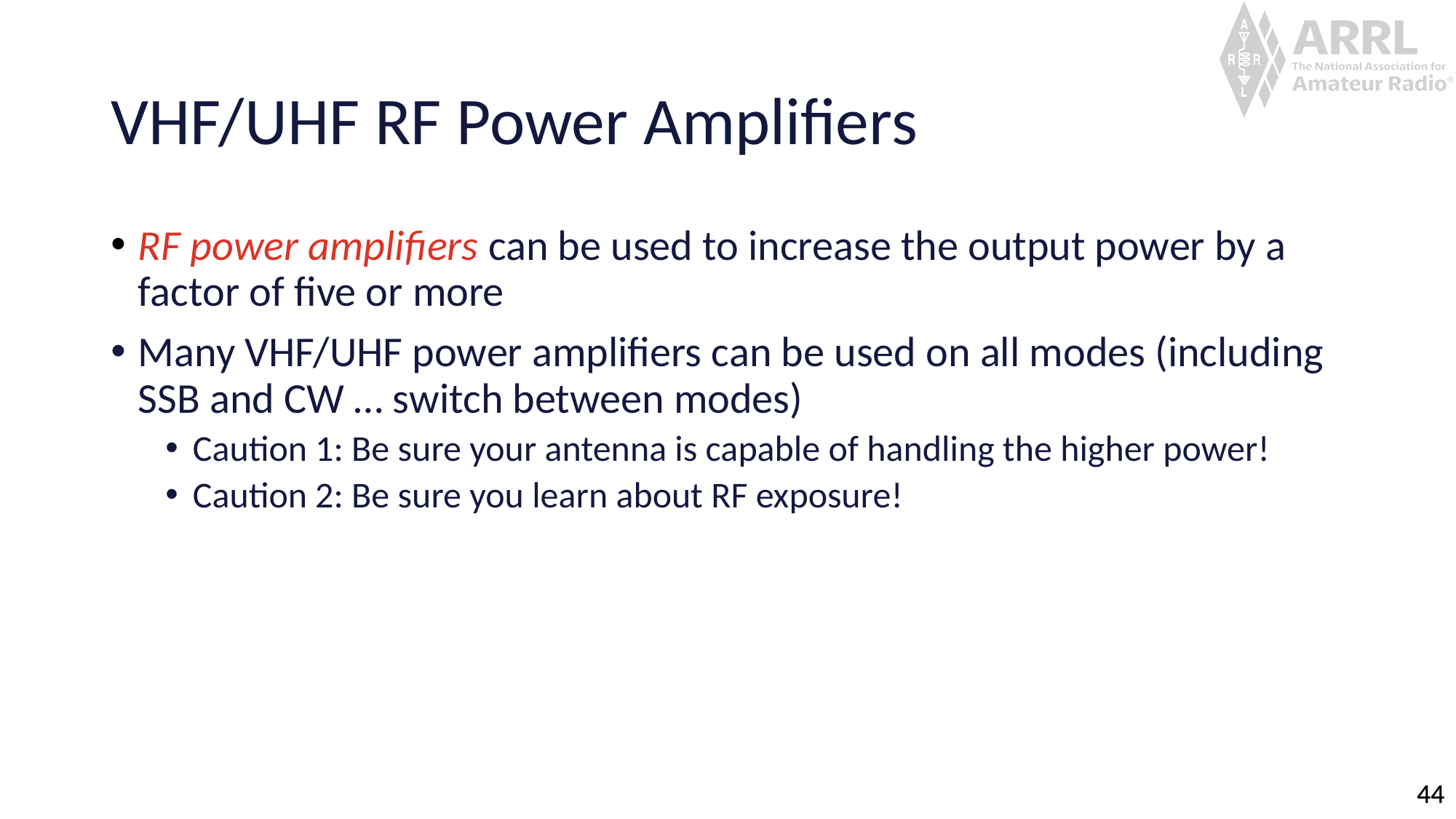

# VHF/UHF RF Power Amplifiers
RF power amplifiers can be used to increase the output power by a factor of five or more
Many VHF/UHF power amplifiers can be used on all modes (including SSB and CW … switch between modes)
Caution 1: Be sure your antenna is capable of handling the higher power!
Caution 2: Be sure you learn about RF exposure!